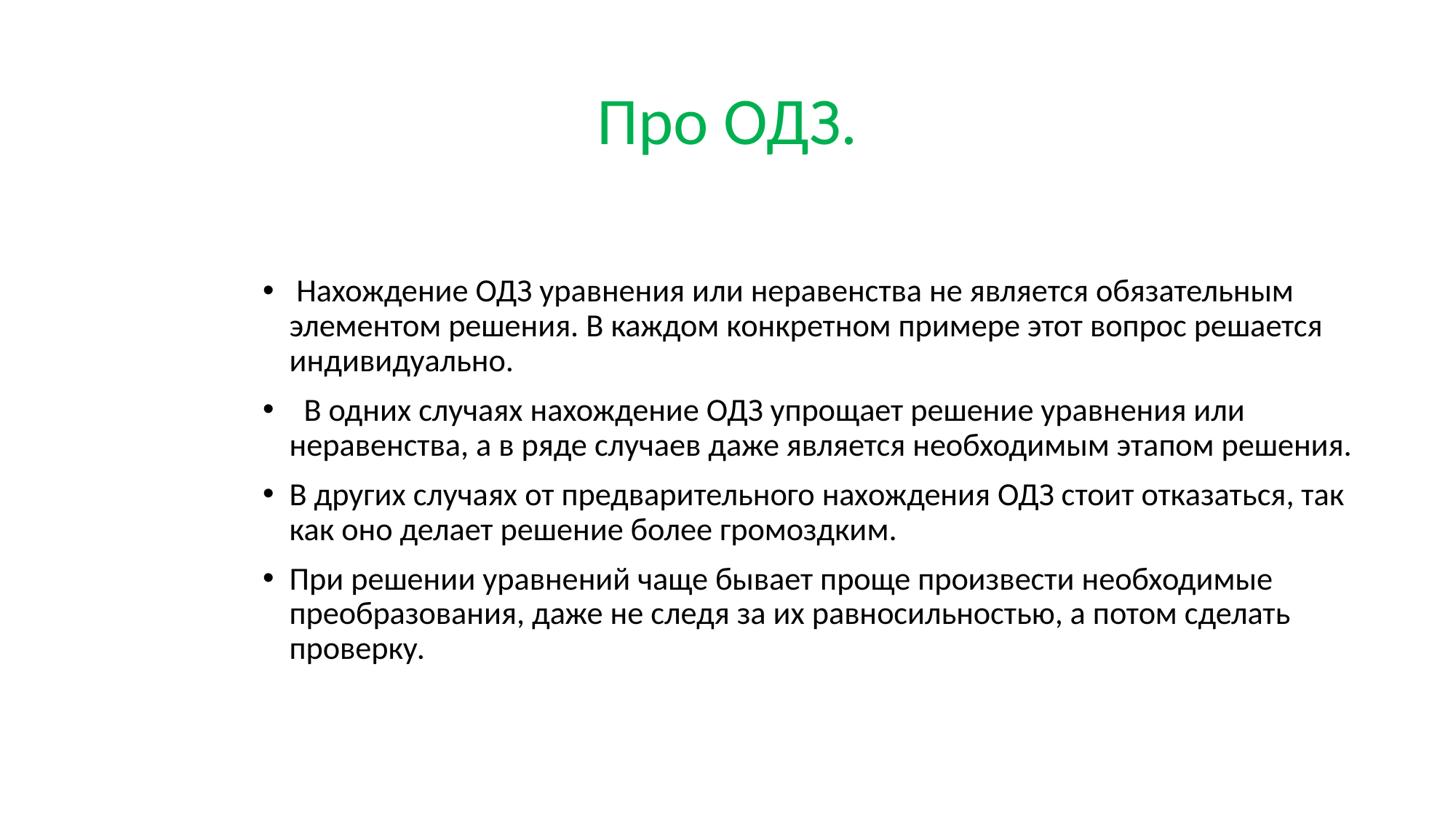

# Про ОДЗ.

 Нахождение ОДЗ уравнения или неравенства не является обязательным элементом решения. В каждом конкретном примере этот вопрос решается индивидуально.
  В одних случаях нахождение ОДЗ упрощает решение уравнения или неравенства, а в ряде случаев даже является необходимым этапом решения.
В других случаях от предварительного нахождения ОДЗ стоит отказаться, так как оно делает решение более громоздким.
При решении уравнений чаще бывает проще произвести необходимые преобразования, даже не следя за их равносильностью, а потом сделать проверку.